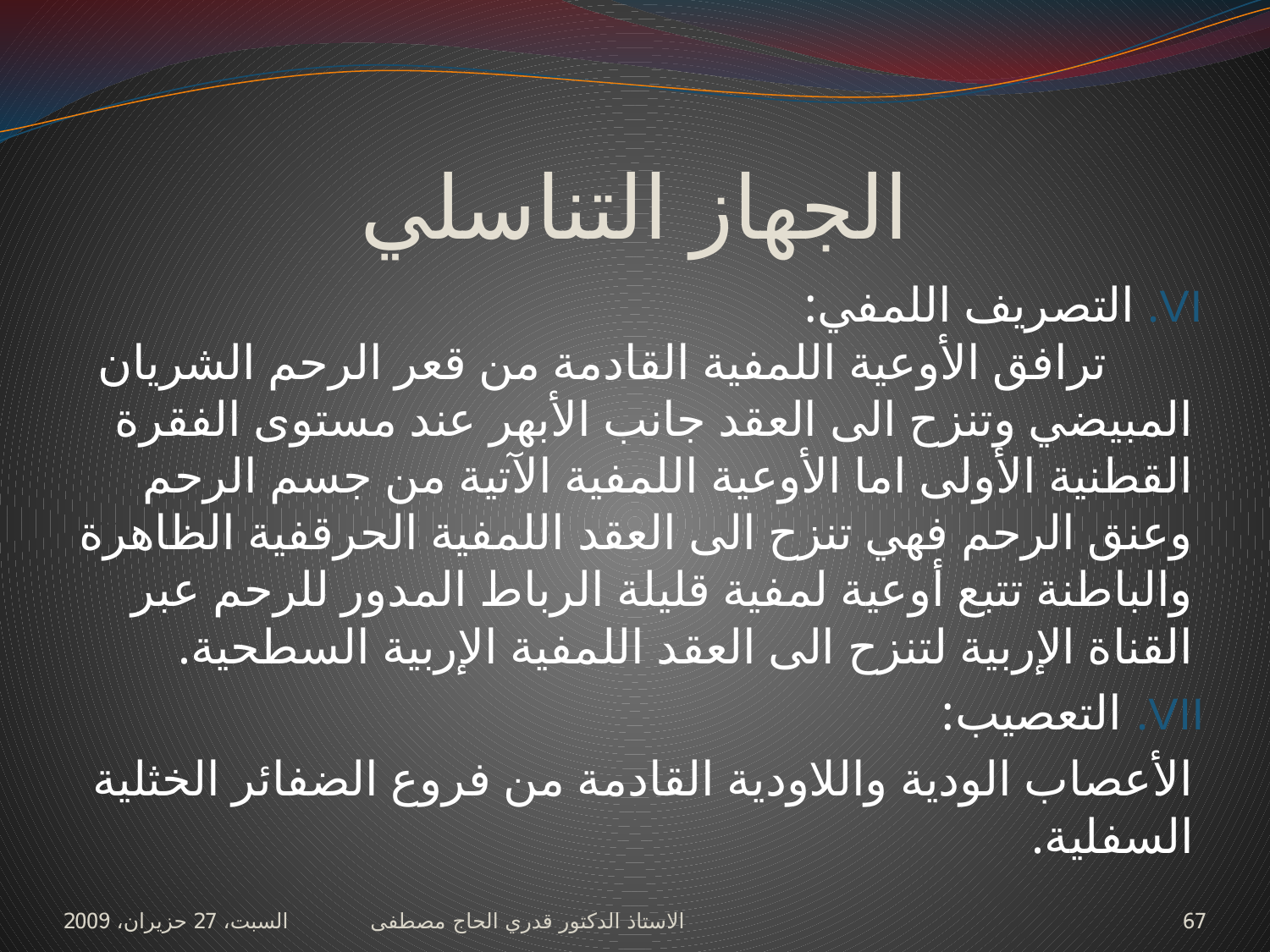

# الجهاز التناسلي
 التصريف اللمفي:                                                                   ترافق الأوعية اللمفية القادمة من قعر الرحم الشريان المبيضي وتنزح الى العقد جانب الأبهر عند مستوى الفقرة القطنية الأولى اما الأوعية اللمفية الآتية من جسم الرحم وعنق الرحم فهي تنزح الى العقد اللمفية الحرقفية الظاهرة والباطنة تتبع أوعية لمفية قليلة الرباط المدور للرحم عبر القناة الإربية لتنزح الى العقد اللمفية الإربية السطحية.
التعصيب:
الأعصاب الودية واللاودية القادمة من فروع الضفائر الخثلية السفلية.
السبت، 27 حزيران، 2009
الاستاذ الدكتور قدري الحاج مصطفى
67